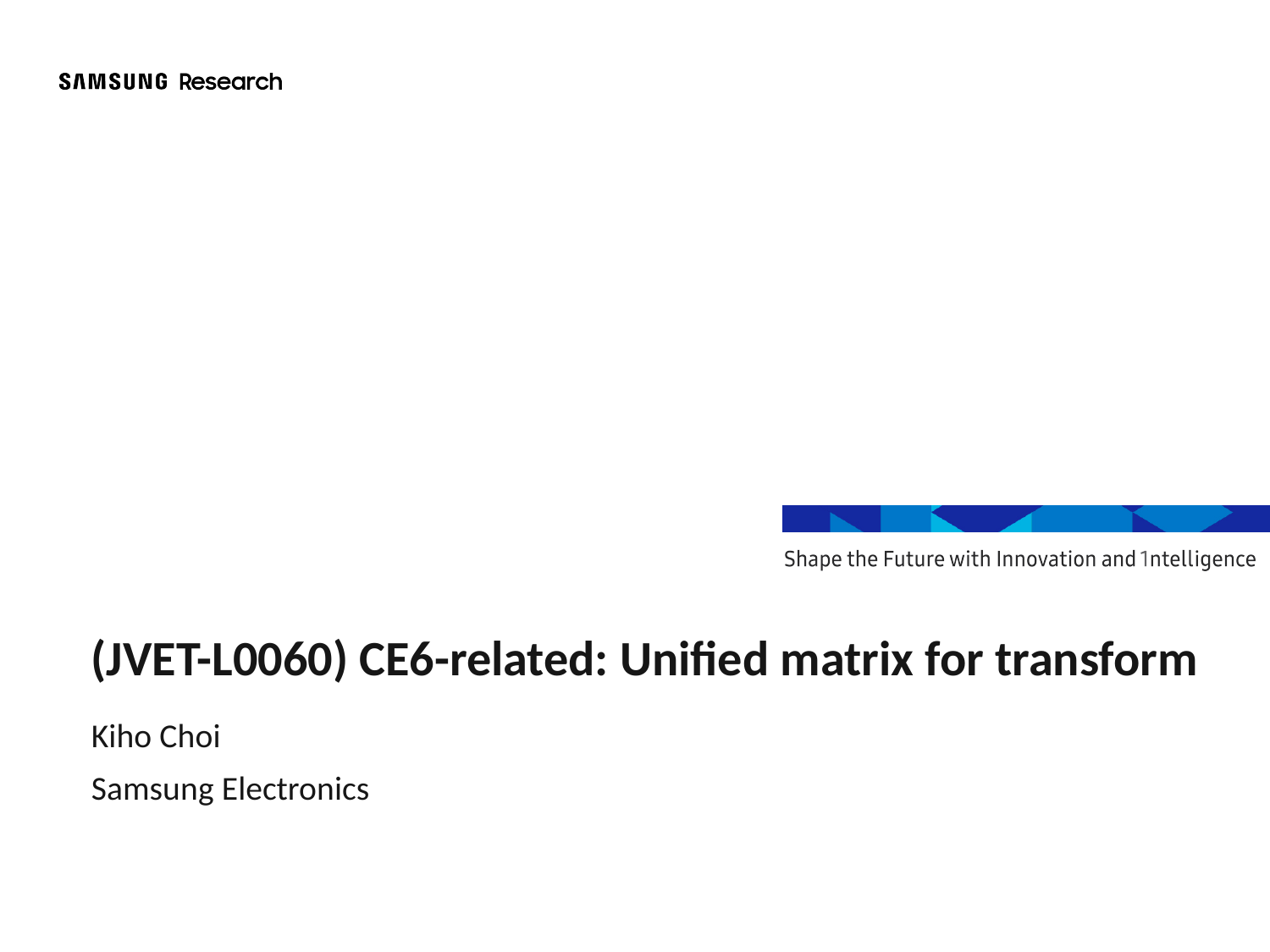

(JVET-L0060) CE6-related: Unified matrix for transform
Kiho Choi
Samsung Electronics